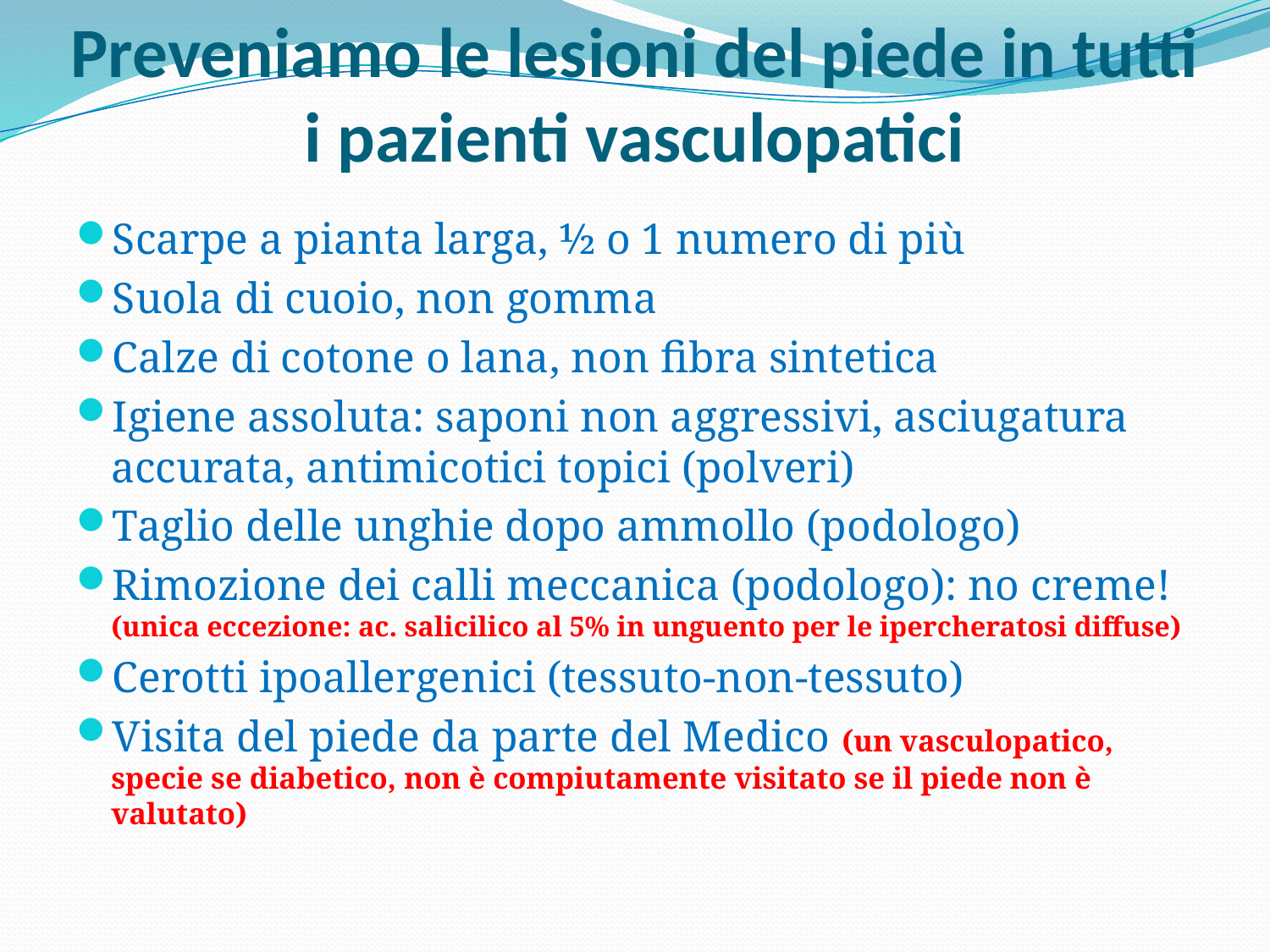

# Preveniamo le lesioni del piede in tutti i pazienti vasculopatici
Scarpe a pianta larga, ½ o 1 numero di più
Suola di cuoio, non gomma
Calze di cotone o lana, non fibra sintetica
Igiene assoluta: saponi non aggressivi, asciugatura accurata, antimicotici topici (polveri)
Taglio delle unghie dopo ammollo (podologo)
Rimozione dei calli meccanica (podologo): no creme! (unica eccezione: ac. salicilico al 5% in unguento per le ipercheratosi diffuse)
Cerotti ipoallergenici (tessuto-non-tessuto)
Visita del piede da parte del Medico (un vasculopatico, specie se diabetico, non è compiutamente visitato se il piede non è valutato)